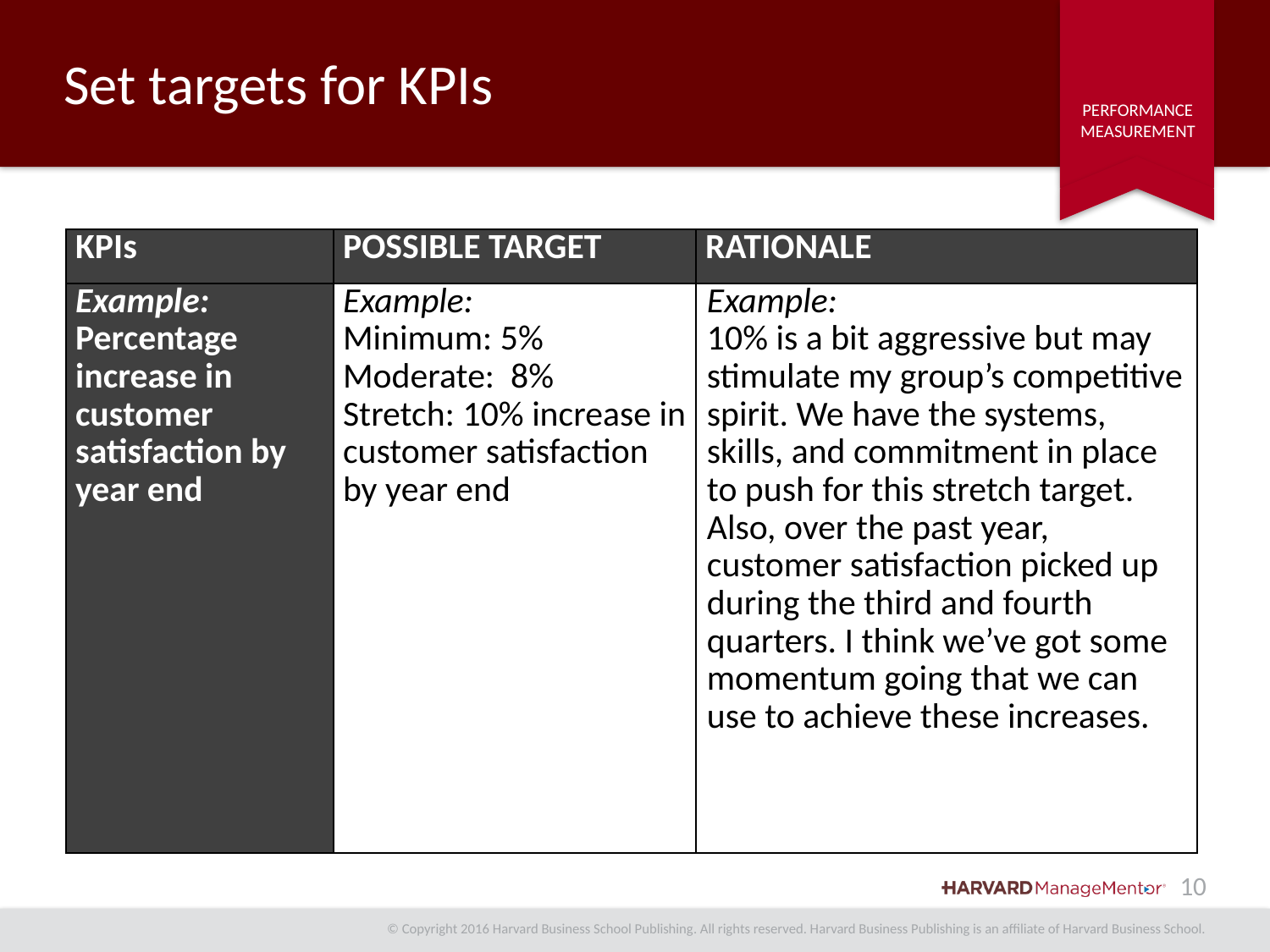

# Set targets for KPIs
| KPIs | POSSIBLE TARGET | RATIONALE |
| --- | --- | --- |
| Example: Percentage increase in customer satisfaction by year end | Example: Minimum: 5% Moderate: 8% Stretch: 10% increase in customer satisfaction by year end | Example: 10% is a bit aggressive but may stimulate my group’s competitive spirit. We have the systems, skills, and commitment in place to push for this stretch target. Also, over the past year, customer satisfaction picked up during the third and fourth quarters. I think we’ve got some momentum going that we can use to achieve these increases. |